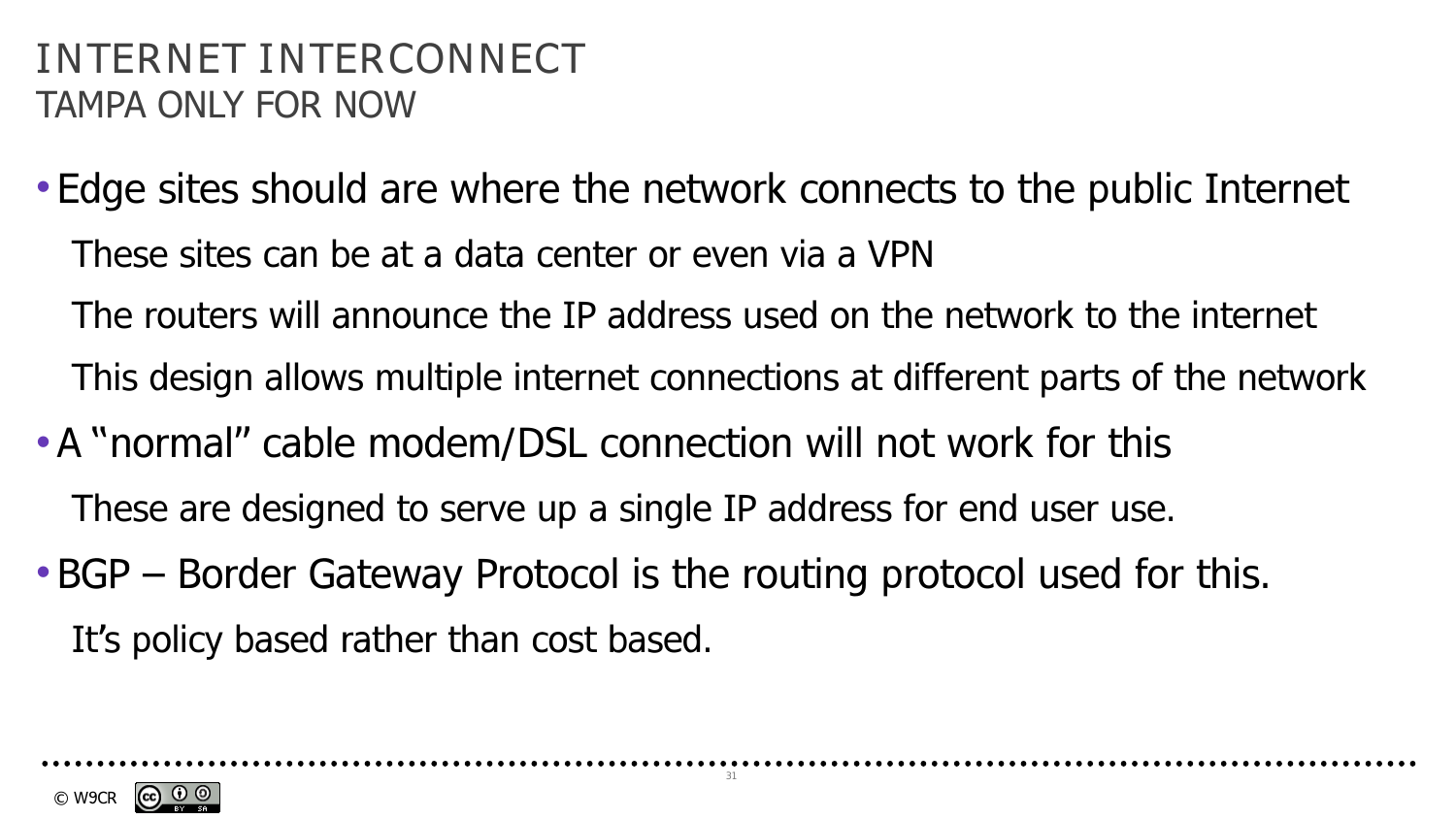

# INTERNET INTERCONNECT TAMPA ONLY FOR NOW
Edge sites should are where the network connects to the public Internet
These sites can be at a data center or even via a VPN
The routers will announce the IP address used on the network to the internet
This design allows multiple internet connections at different parts of the network
A “normal” cable modem/DSL connection will not work for this
These are designed to serve up a single IP address for end user use.
BGP – Border Gateway Protocol is the routing protocol used for this.
It’s policy based rather than cost based.